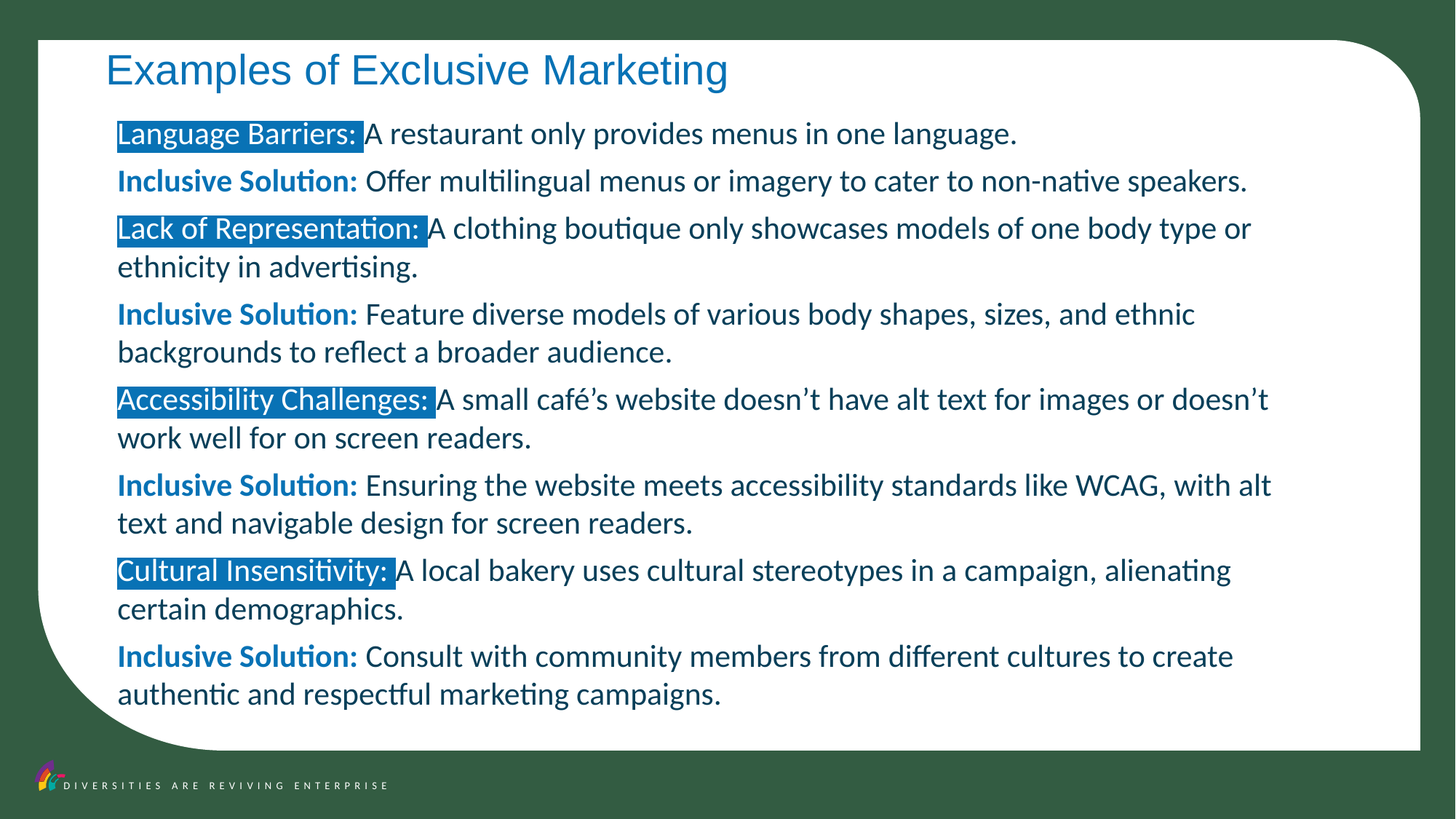

Examples of Exclusive Marketing

Language Barriers: A restaurant only provides menus in one language.
Inclusive Solution: Offer multilingual menus or imagery to cater to non-native speakers.
Lack of Representation: A clothing boutique only showcases models of one body type or ethnicity in advertising.
Inclusive Solution: Feature diverse models of various body shapes, sizes, and ethnic backgrounds to reflect a broader audience.
Accessibility Challenges: A small café’s website doesn’t have alt text for images or doesn’t work well for on screen readers.
Inclusive Solution: Ensuring the website meets accessibility standards like WCAG, with alt text and navigable design for screen readers.
Cultural Insensitivity: A local bakery uses cultural stereotypes in a campaign, alienating certain demographics.
Inclusive Solution: Consult with community members from different cultures to create authentic and respectful marketing campaigns.